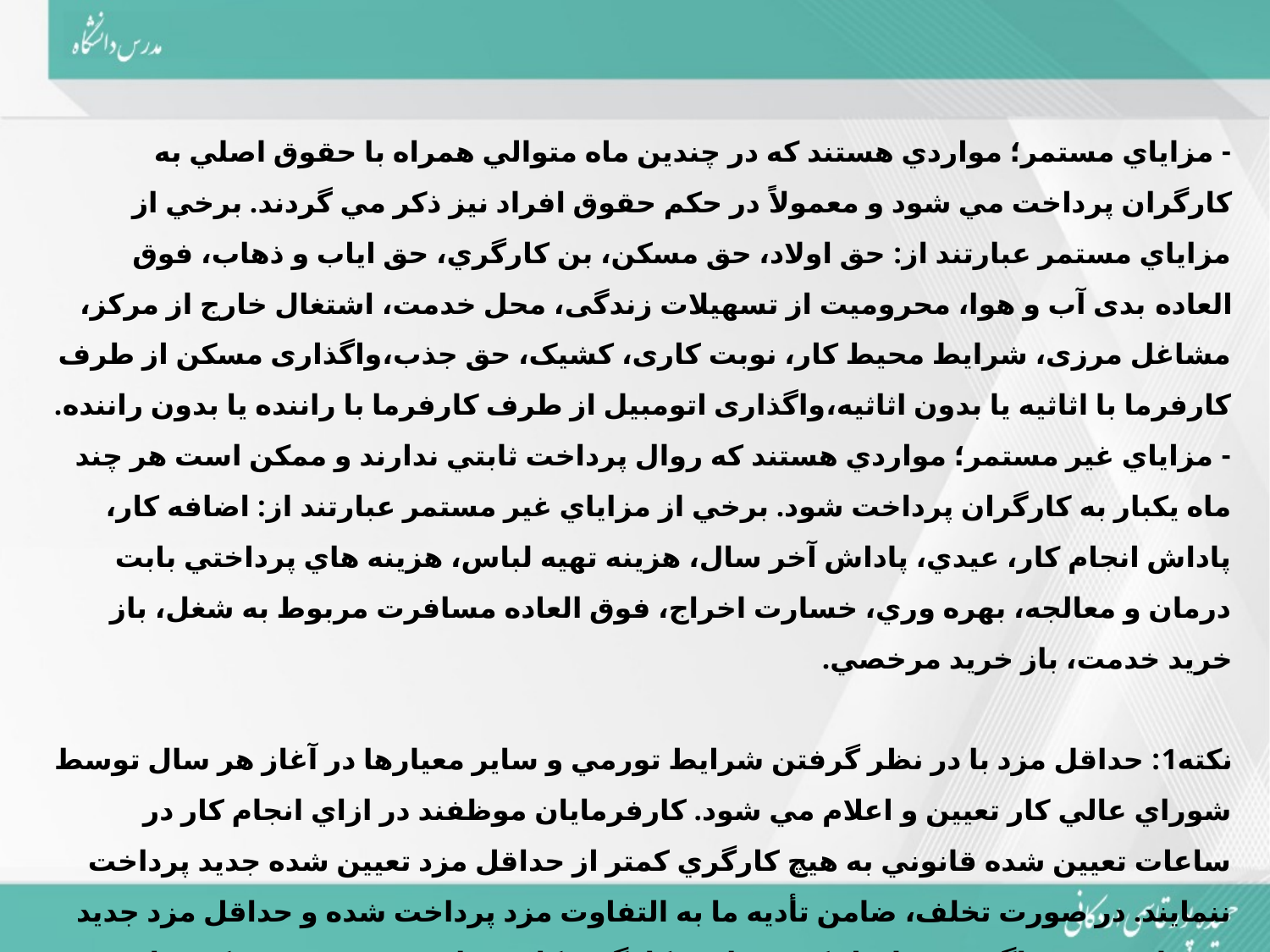

- مزاياي مستمر؛ مواردي هستند که در چندين ماه متوالي همراه با حقوق اصلي به کارگران پرداخت مي شود و معمولاً در حکم حقوق افراد نيز ذکر مي گردند. برخي از مزاياي مستمر عبارتند از: حق اولاد، حق مسکن، بن کارگري، حق اياب و ذهاب، فوق ‌العاده‌ بدى آب و هوا، محروميت از تسهيلات زندگى، محل خدمت، اشتغال خارج از مرکز، مشاغل مرزى، شرايط محيط کار، نوبت کارى، کشيک، حق جذب،واگذاری مسکن از طرف کارفرما با اثاثیه یا بدون اثاثیه،واگذاری اتومبیل از طرف کارفرما با راننده یا بدون راننده.
- مزاياي غير مستمر؛ مواردي هستند که روال پرداخت ثابتي ندارند و ممکن است هر چند ماه يکبار به کارگران پرداخت شود. برخي از مزاياي غير مستمر عبارتند از: اضافه کار، پاداش انجام کار، عيدي، پاداش آخر سال، هزينه تهيه لباس، هزينه هاي پرداختي بابت درمان و معالجه، بهره وري، خسارت اخراج، فوق العاده مسافرت مربوط به شغل، باز خريد خدمت، باز خريد مرخصي.

نکته1: حداقل مزد با در نظر گرفتن شرايط تورمي و ساير معيارها در آغاز هر سال توسط شوراي عالي کار تعيين و اعلام مي شود. کارفرمايان موظفند در ازاي انجام کار در ساعات تعيين شده قانوني به هيچ کارگري کمتر از حداقل مزد تعيين شده جديد پرداخت ننمايند. در صورت تخلف، ضامن تأديه ما به التفاوت مزد پرداخت شده و حداقل مزد جديد مي باشند حتي اگر در قرارداد کتبي مابين کارگر و کارفرما، مزد تعيين شده کمتر از حداقل مزد قانوني باشد.